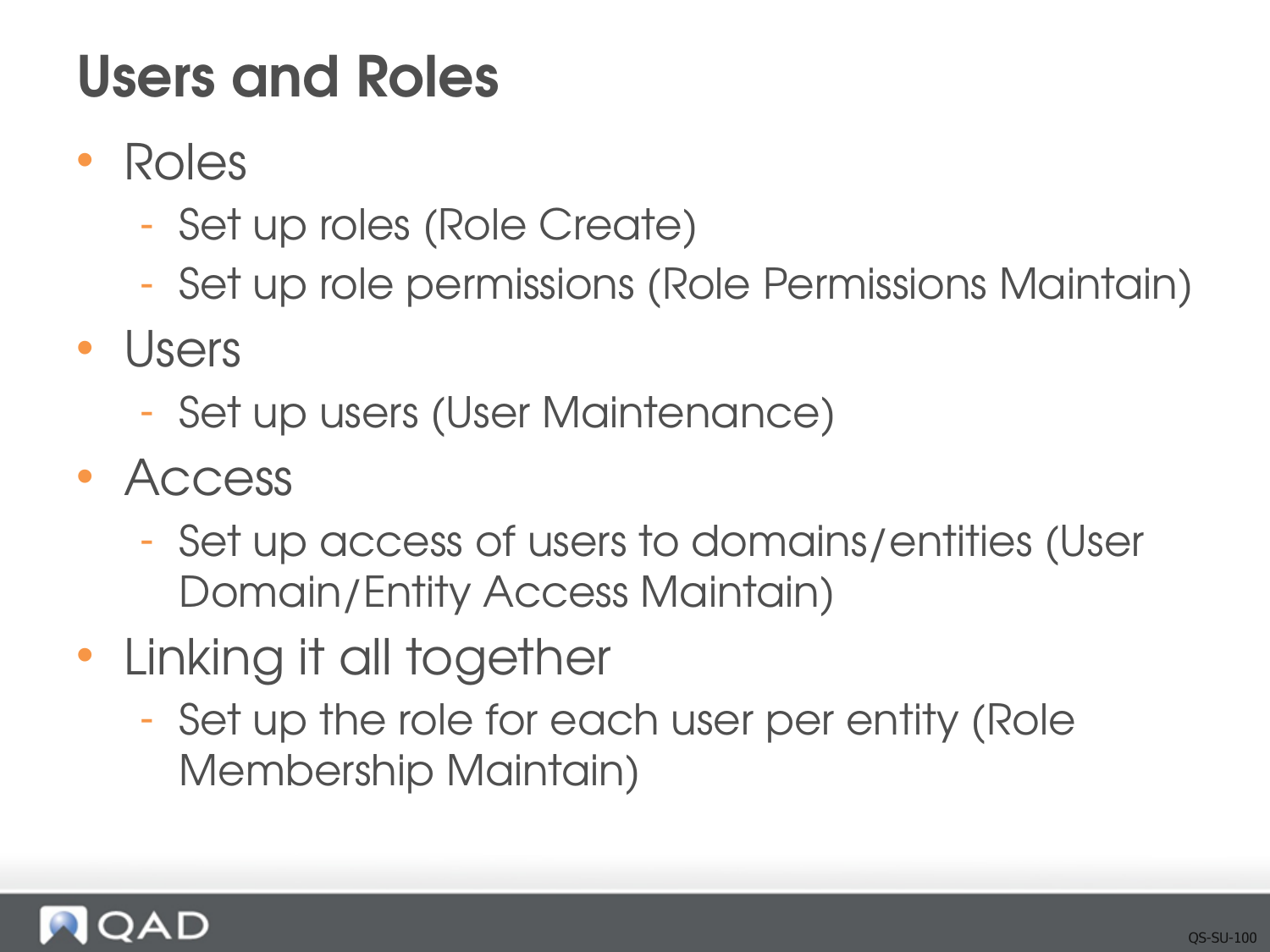

# Users and Roles
Roles
Set up roles (Role Create)
Set up role permissions (Role Permissions Maintain)
Users
Set up users (User Maintenance)
Access
Set up access of users to domains/entities (User Domain/Entity Access Maintain)
Linking it all together
Set up the role for each user per entity (Role Membership Maintain)
QS-SU-100